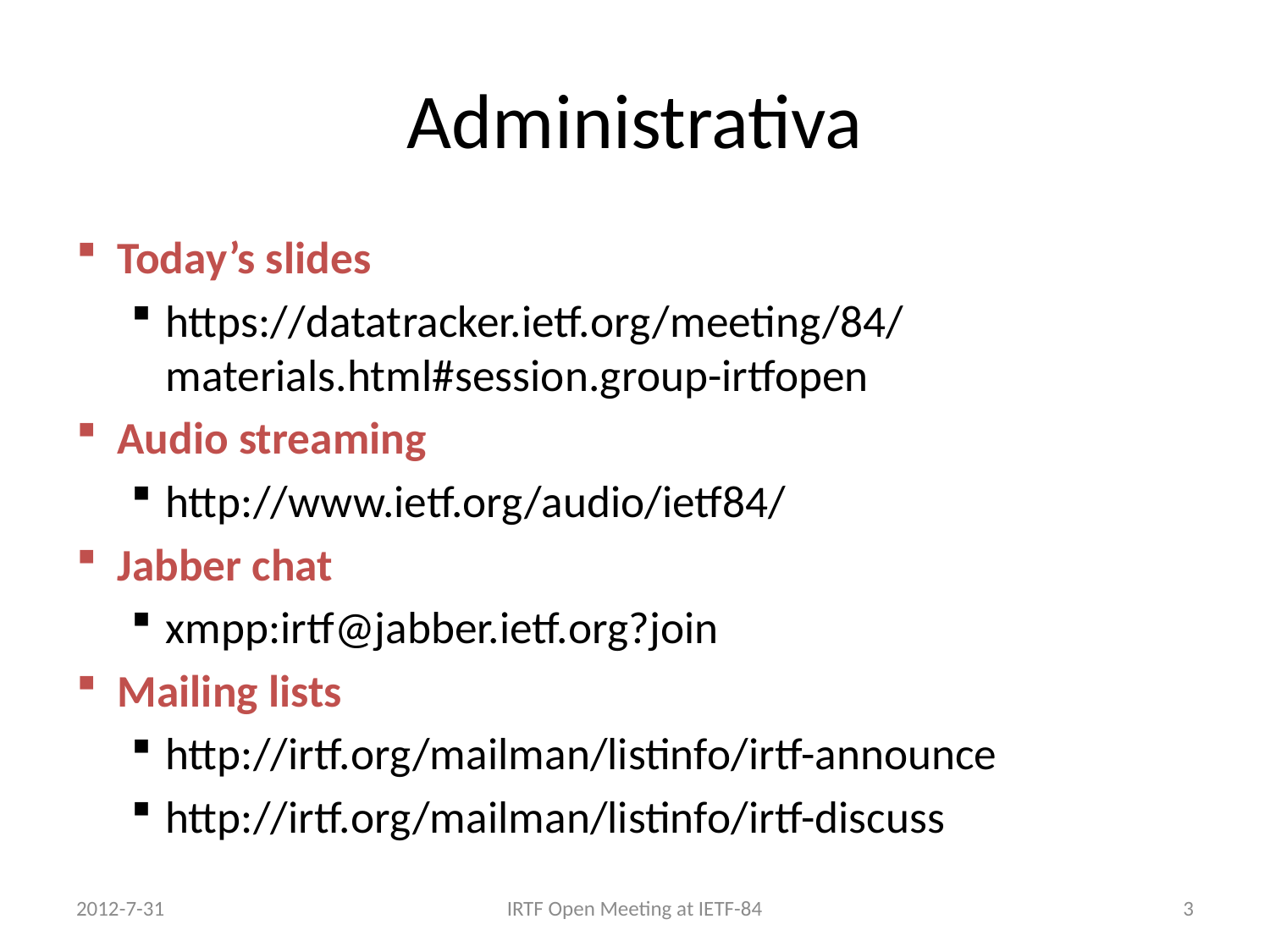

# Administrativa
Today’s slides
https://datatracker.ietf.org/meeting/84/materials.html#session.group-irtfopen
Audio streaming
http://www.ietf.org/audio/ietf84/
Jabber chat
xmpp:irtf@jabber.ietf.org?join
Mailing lists
http://irtf.org/mailman/listinfo/irtf-announce
http://irtf.org/mailman/listinfo/irtf-discuss
2012-7-31
IRTF Open Meeting at IETF-84
3